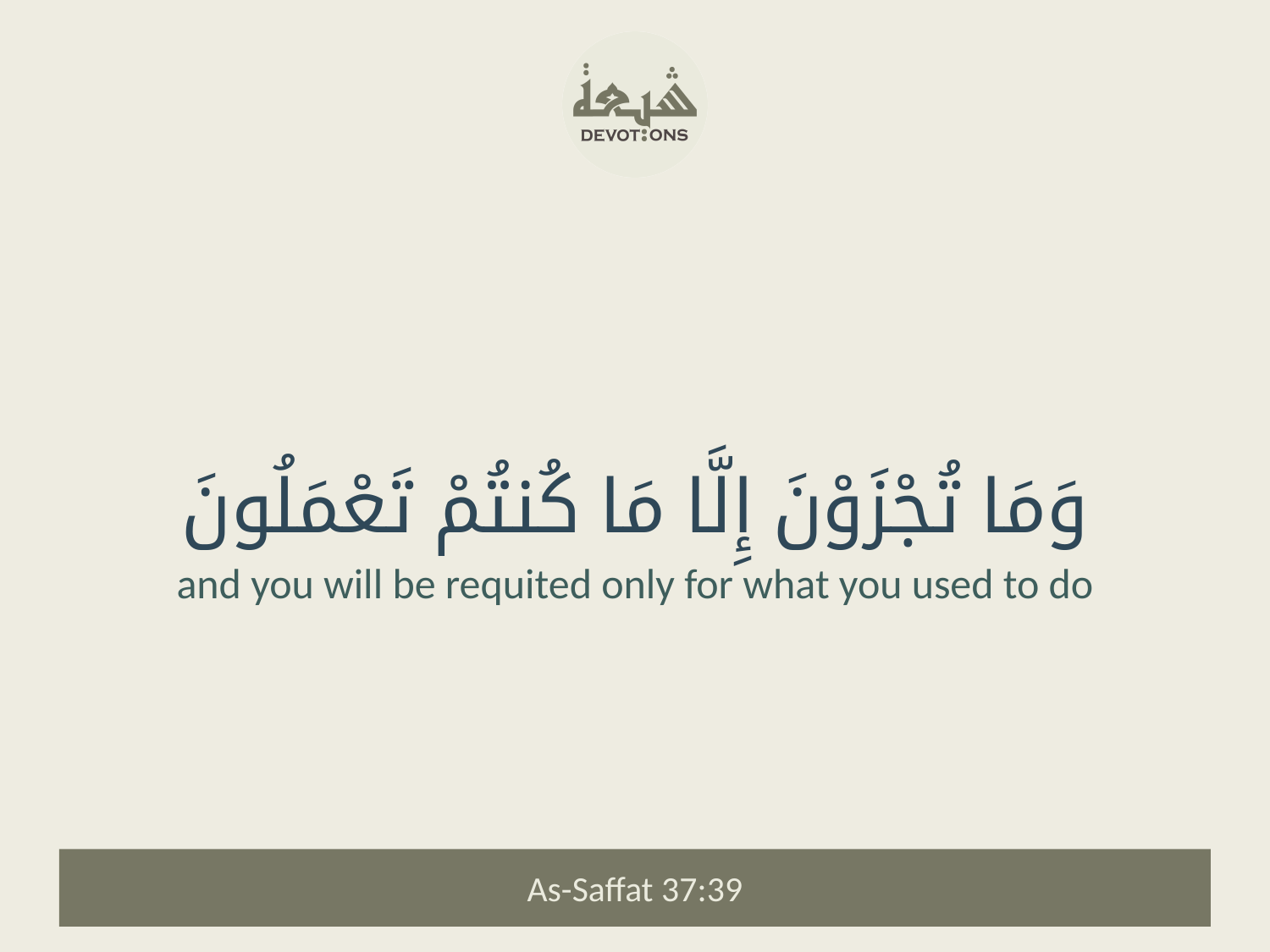

وَمَا تُجْزَوْنَ إِلَّا مَا كُنتُمْ تَعْمَلُونَ
and you will be requited only for what you used to do
As-Saffat 37:39